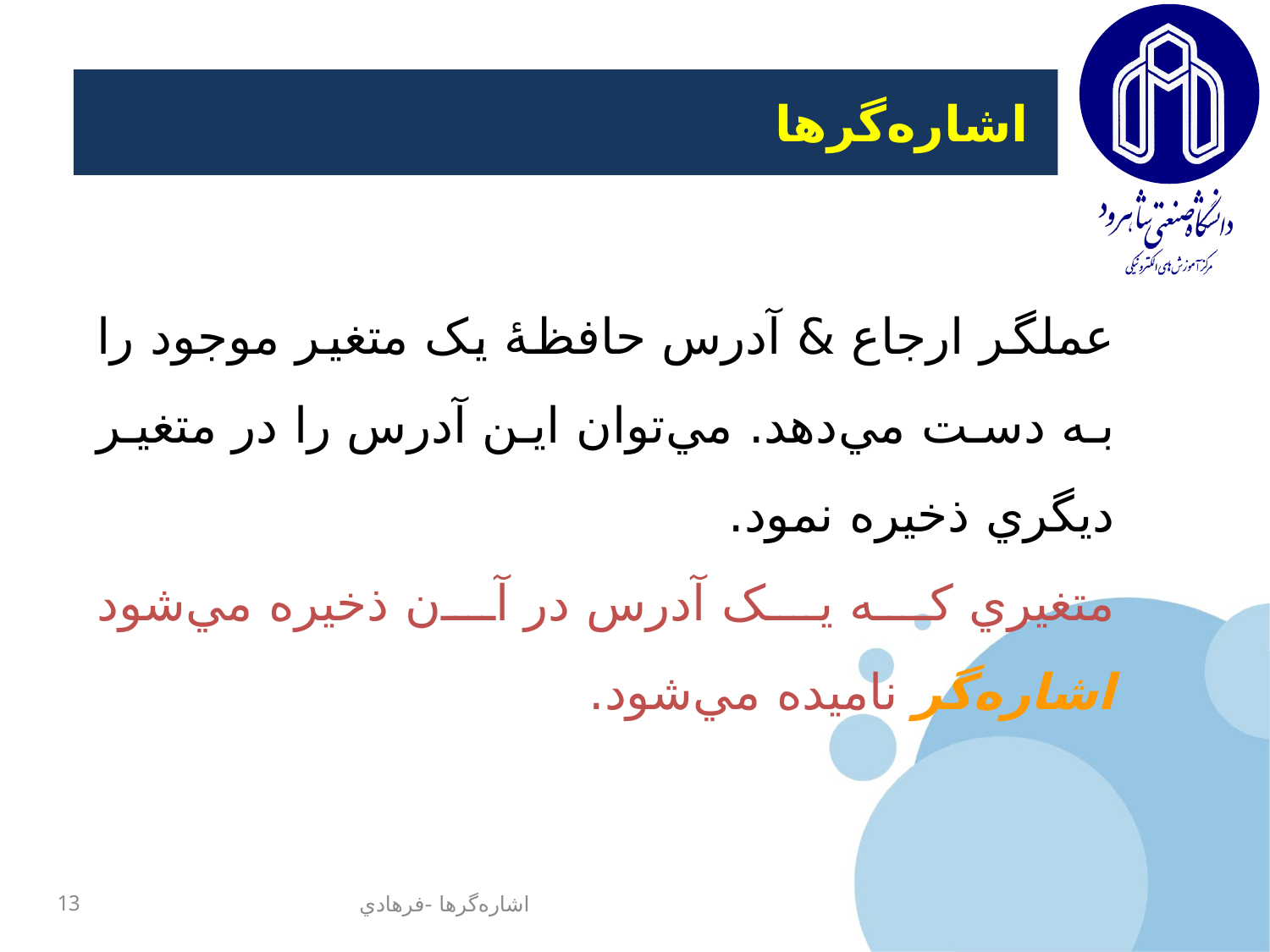

# اشاره‌گرها
عملگر ارجاع & آدرس حافظۀ يک متغير موجود را به دست مي‌دهد. مي‌توان اين آدرس را در متغير ديگري ذخيره نمود.
متغيري که يک آدرس در آن ذخيره مي‌شود اشاره‌گر ناميده مي‌شود.

13
اشاره‌گرها -فرهادي